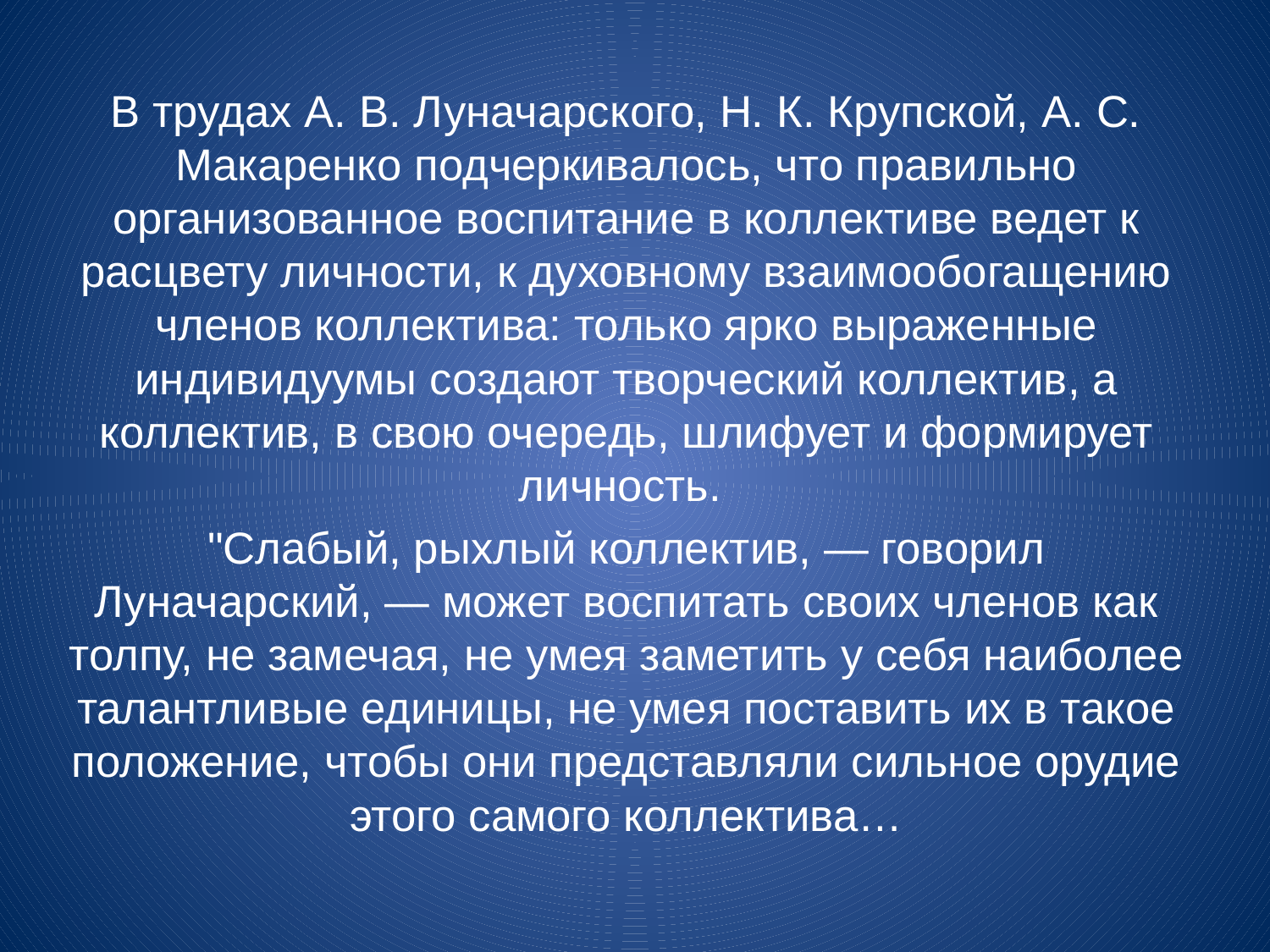

В трудах А. В. Луначарского, Н. К. Крупской, А. С. Макаренко подчеркивалось, что правильно организованное воспитание в коллективе ведет к расцвету личности, к духовному взаимообогащению членов коллектива: только ярко выраженные индивидуумы создают творческий коллектив, а коллектив, в свою очередь, шлифует и формирует личность.
"Слабый, рыхлый коллектив, — говорил Луначарский, — может воспитать своих членов как толпу, не замечая, не умея заметить у себя наиболее талантливые единицы, не умея поставить их в такое положение, чтобы они представляли сильное орудие этого самого коллектива…